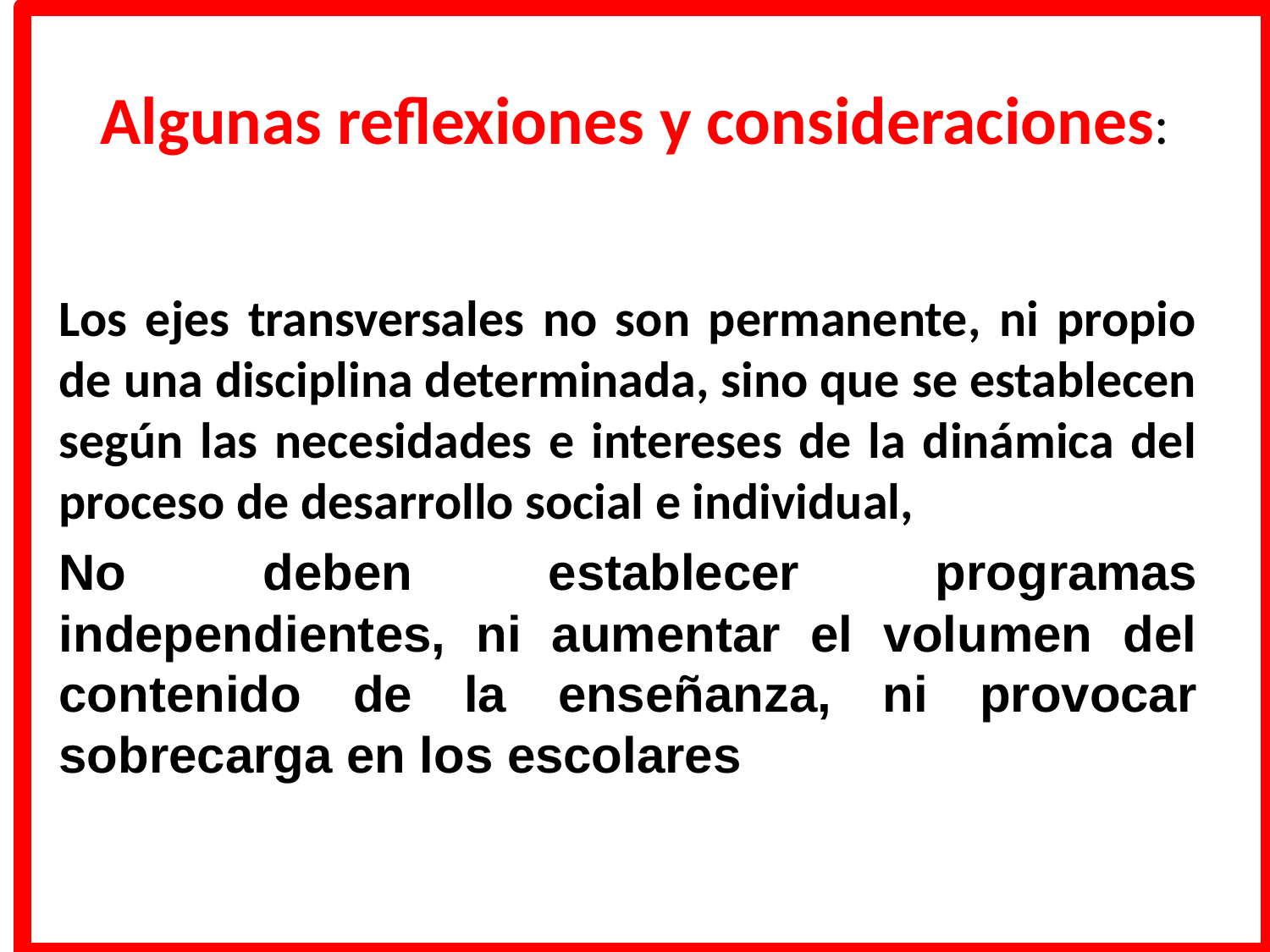

# Algunas reflexiones y consideraciones:

Los ejes transversales no son permanente, ni propio de una disciplina determinada, sino que se establecen según las necesidades e intereses de la dinámica del proceso de desarrollo social e individual,
No deben establecer programas independientes, ni aumentar el volumen del contenido de la enseñanza, ni provocar sobrecarga en los escolares